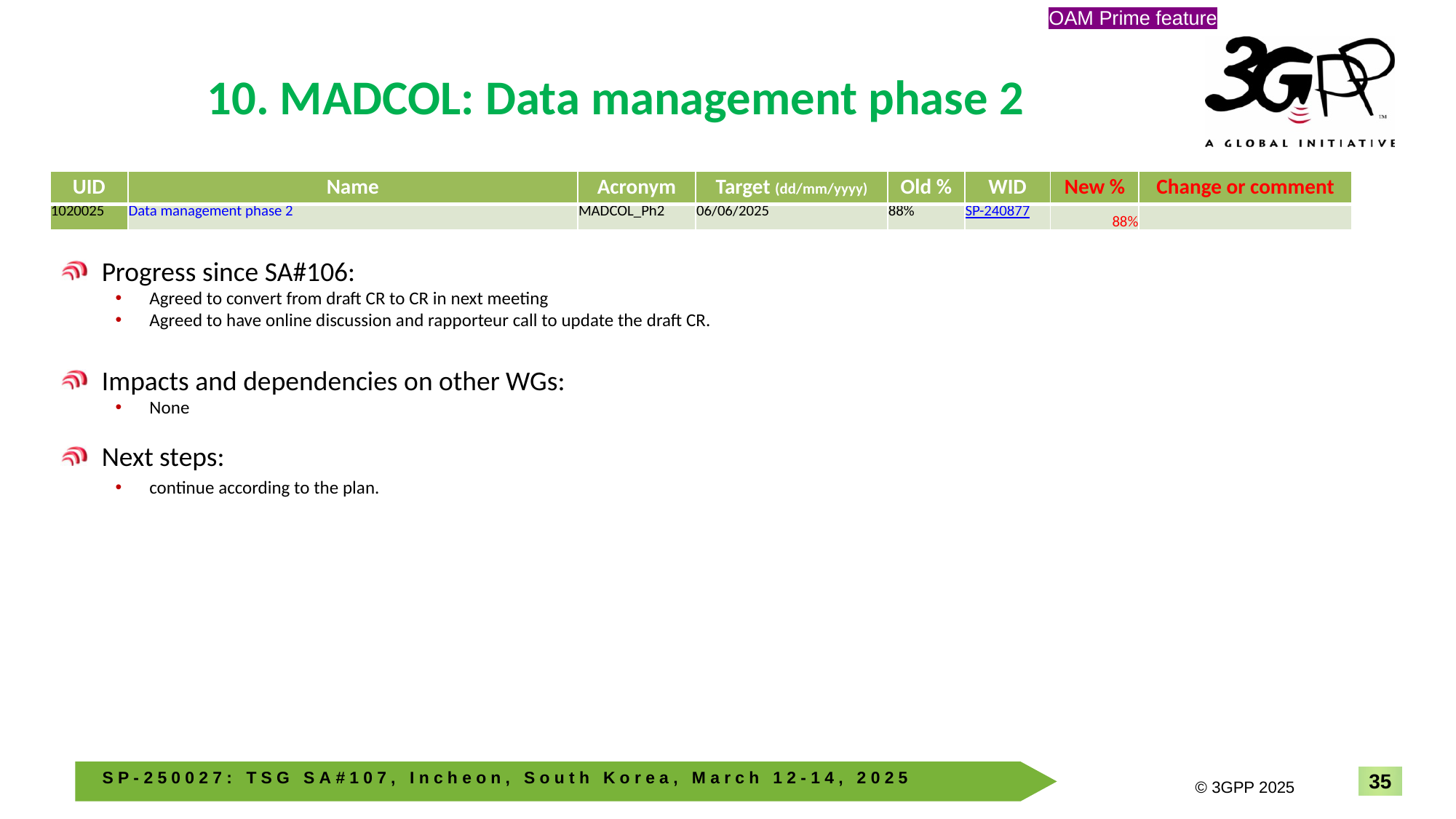

OAM Prime feature
# 10. MADCOL: Data management phase 2
| UID | Name | Acronym | Target (dd/mm/yyyy) | Old % | WID | New % | Change or comment |
| --- | --- | --- | --- | --- | --- | --- | --- |
| 1020025 | Data management phase 2 | MADCOL\_Ph2 | 06/06/2025 | 88% | SP-240877 | 88% |  |
Progress since SA#106:
Agreed to convert from draft CR to CR in next meeting
Agreed to have online discussion and rapporteur call to update the draft CR.

Impacts and dependencies on other WGs:
None

Next steps:
continue according to the plan.